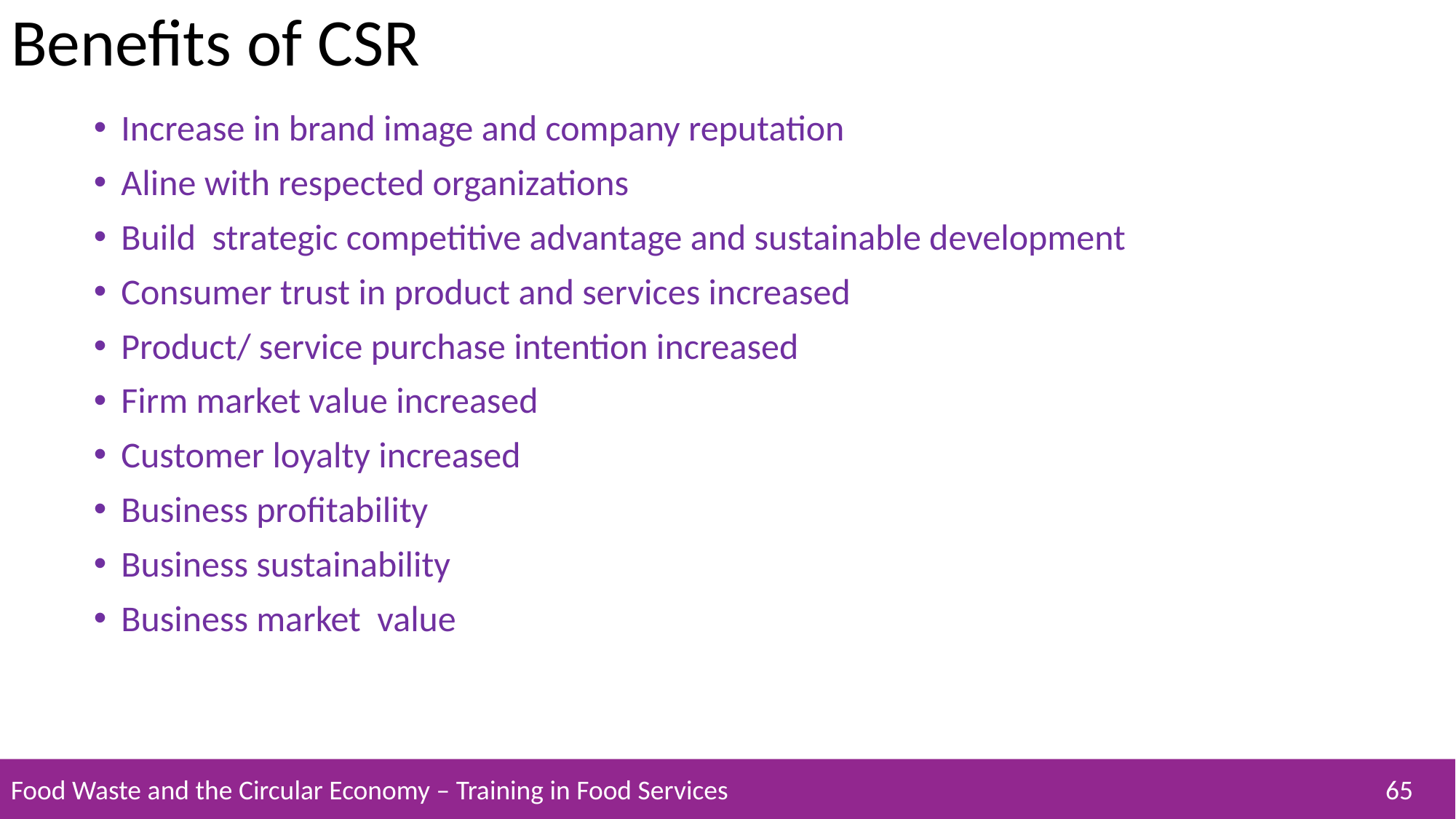

# Benefits of CSR
Increase in brand image and company reputation
Aline with respected organizations
Build  strategic competitive advantage and sustainable development
Consumer trust in product and services increased
Product/ service purchase intention increased
Firm market value increased
Customer loyalty increased
Business profitability
Business sustainability
Business market  value